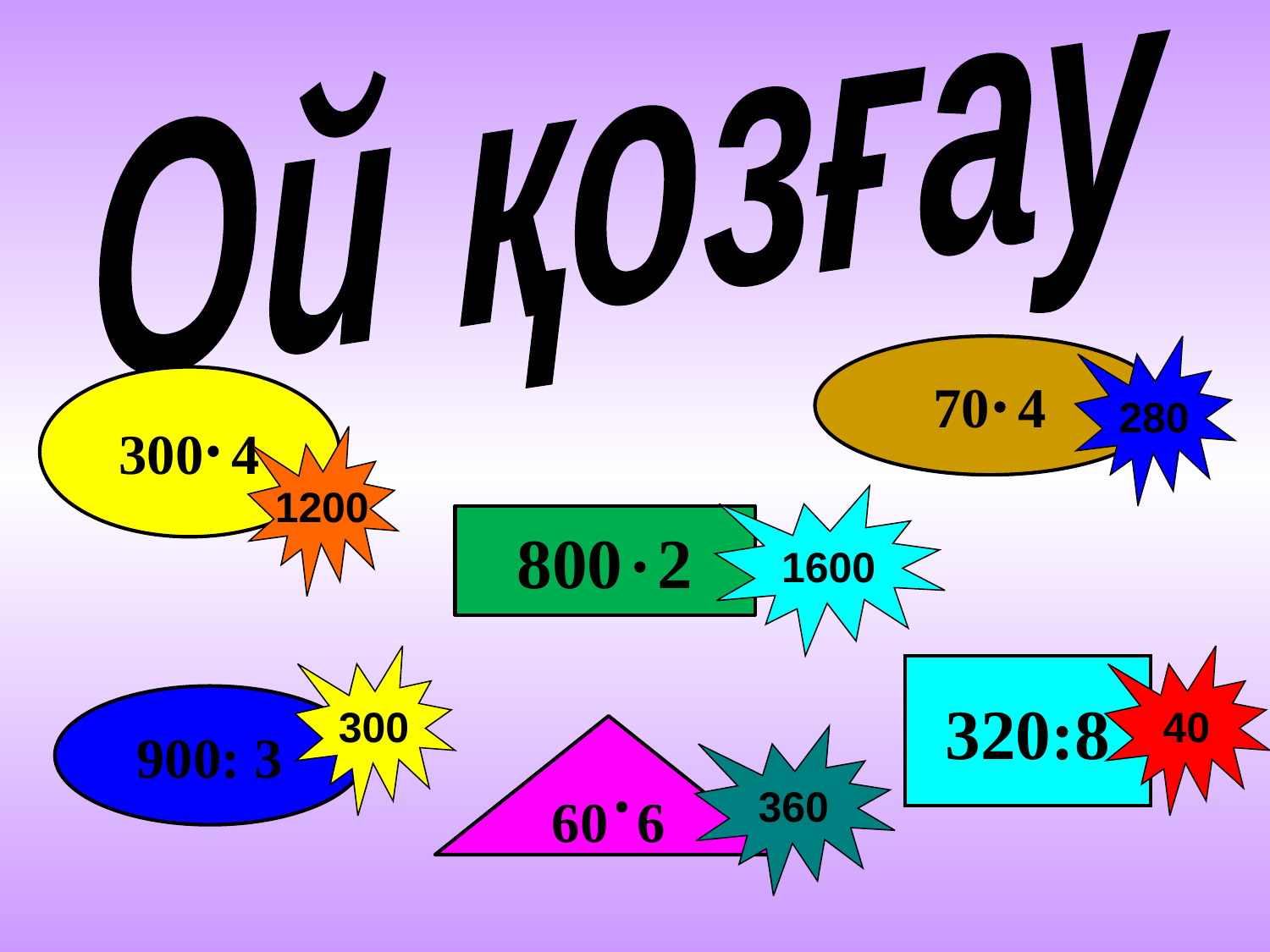

Ой қозғау

70  4
280
300  4

1200

1600
800  2

300
40
320:8
900: 3
60  6
360